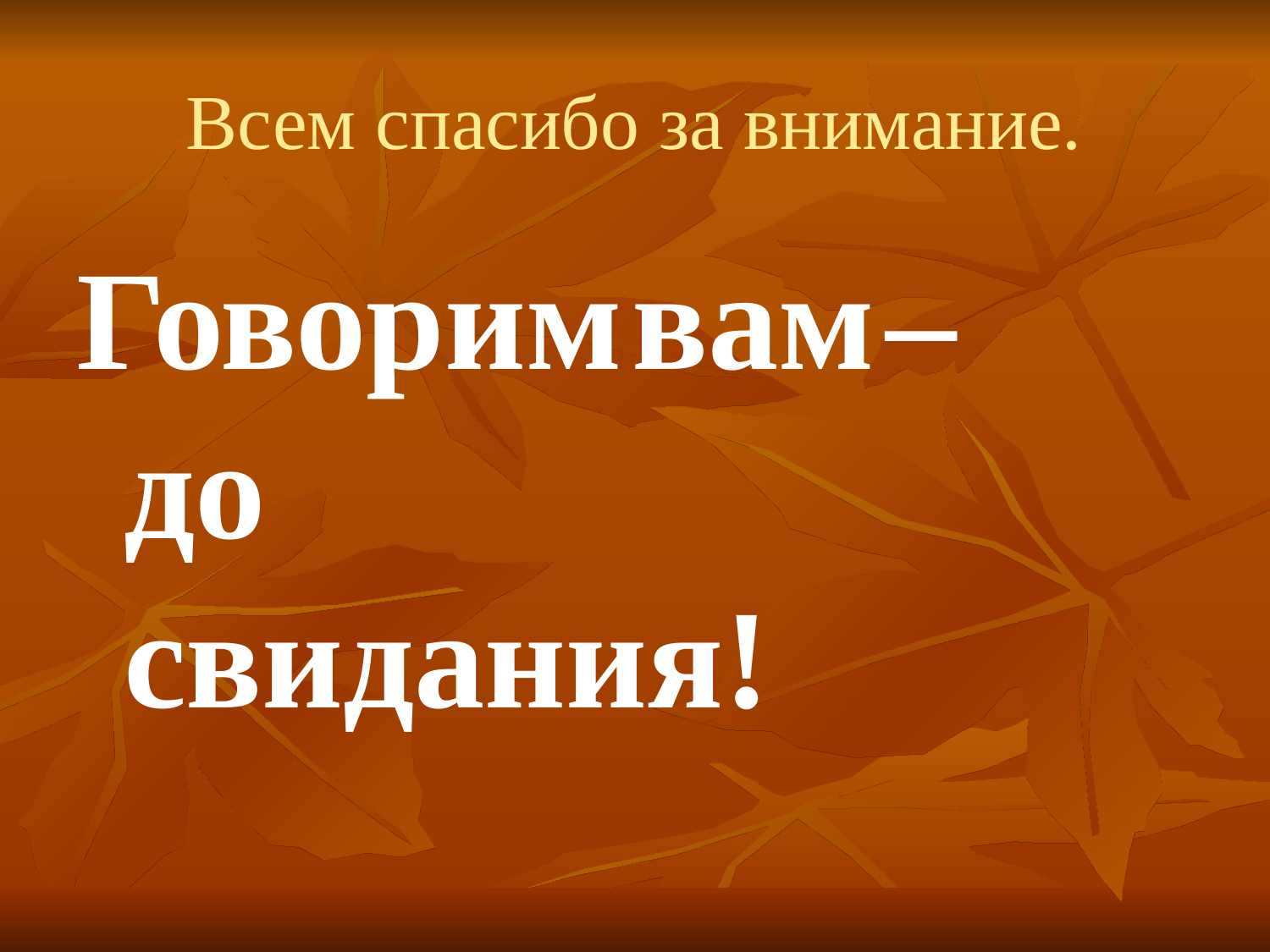

Всем спасибо за внимание.
Говорим	вам	–  до	свидания!